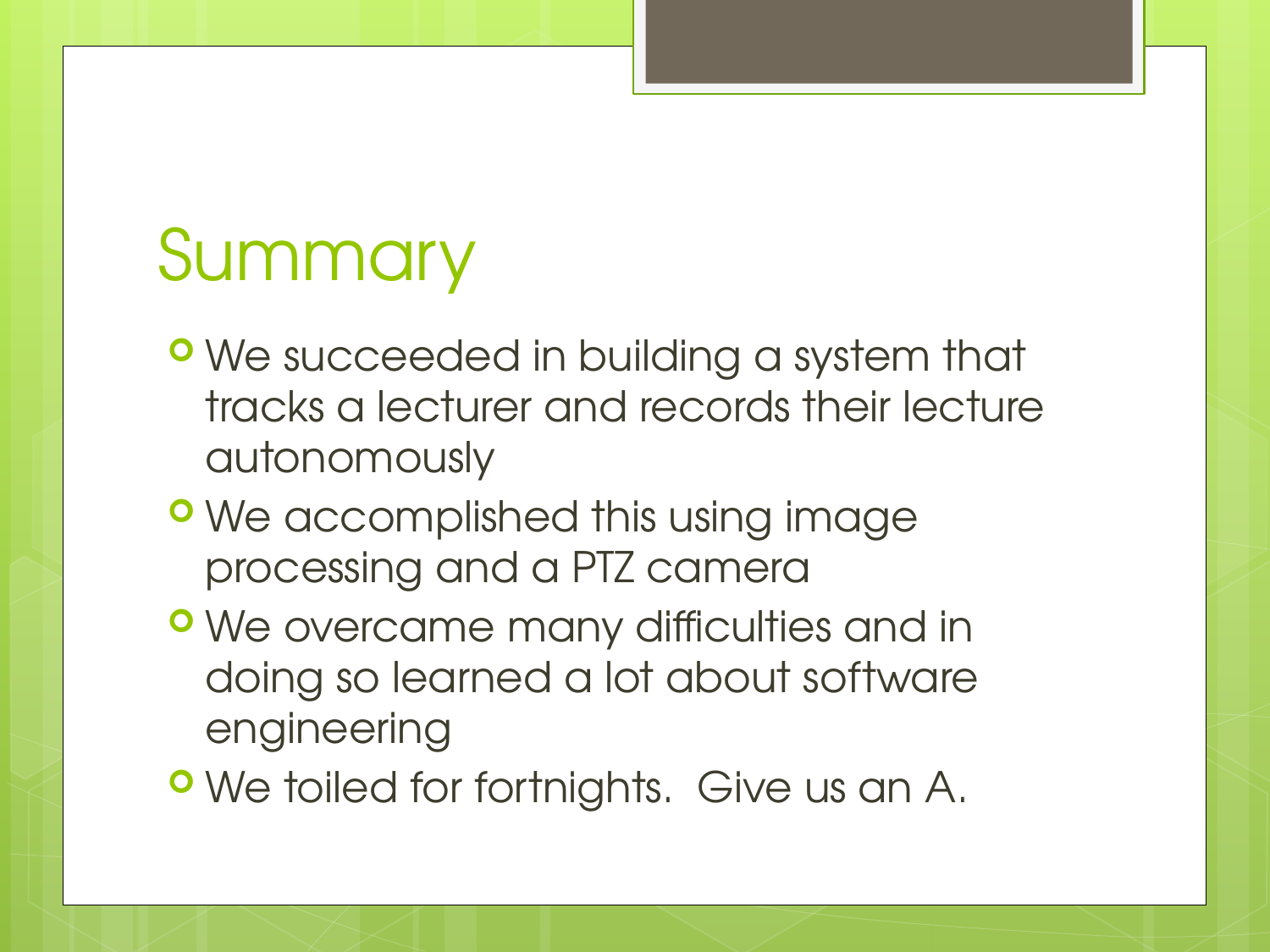

# Summary
We succeeded in building a system that tracks a lecturer and records their lecture autonomously
We accomplished this using image processing and a PTZ camera
We overcame many difficulties and in doing so learned a lot about software engineering
We toiled for fortnights.  Give us an A.